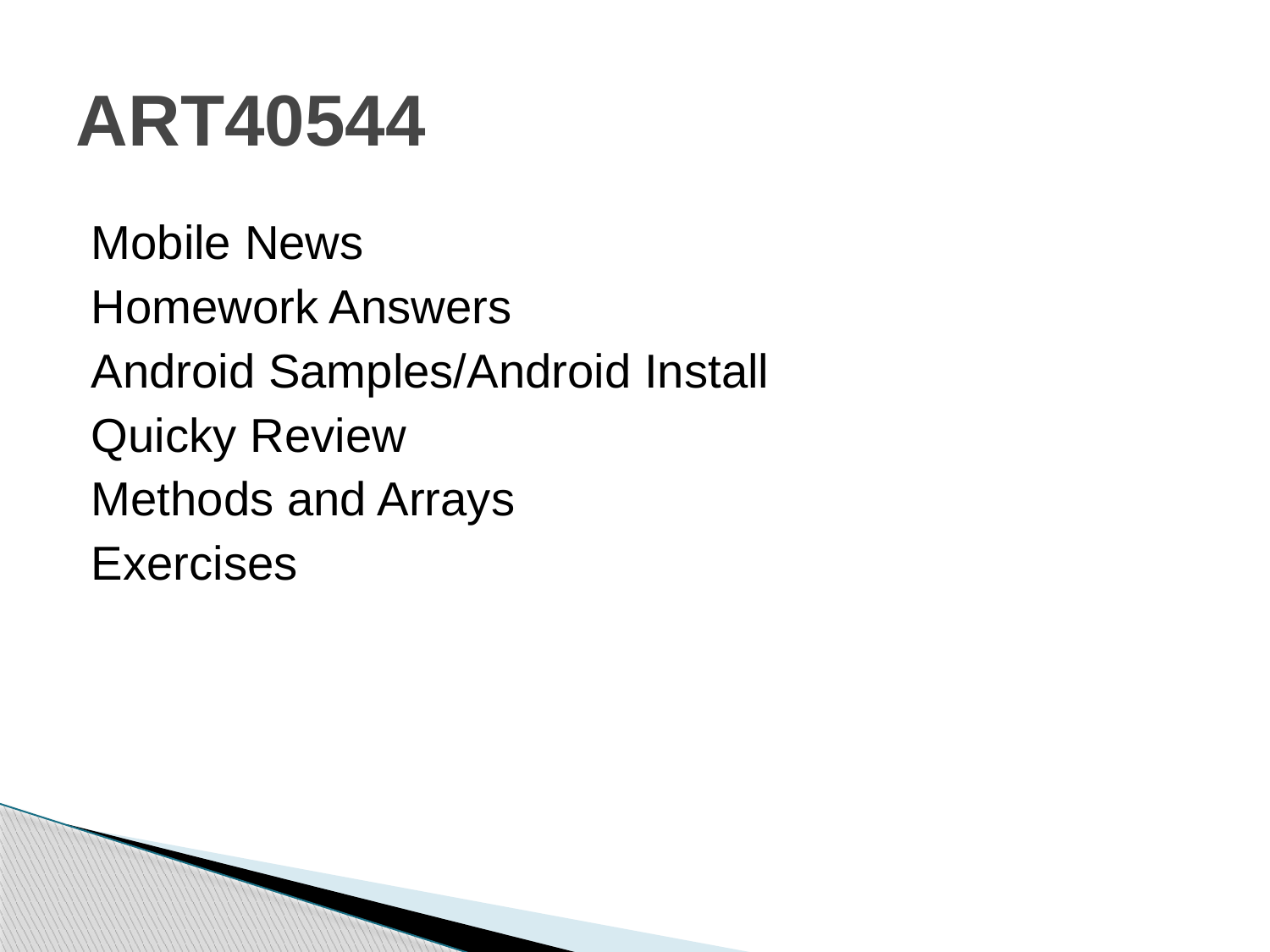

# ART40544
Mobile News
Homework Answers
Android Samples/Android Install
Quicky Review
Methods and Arrays
Exercises